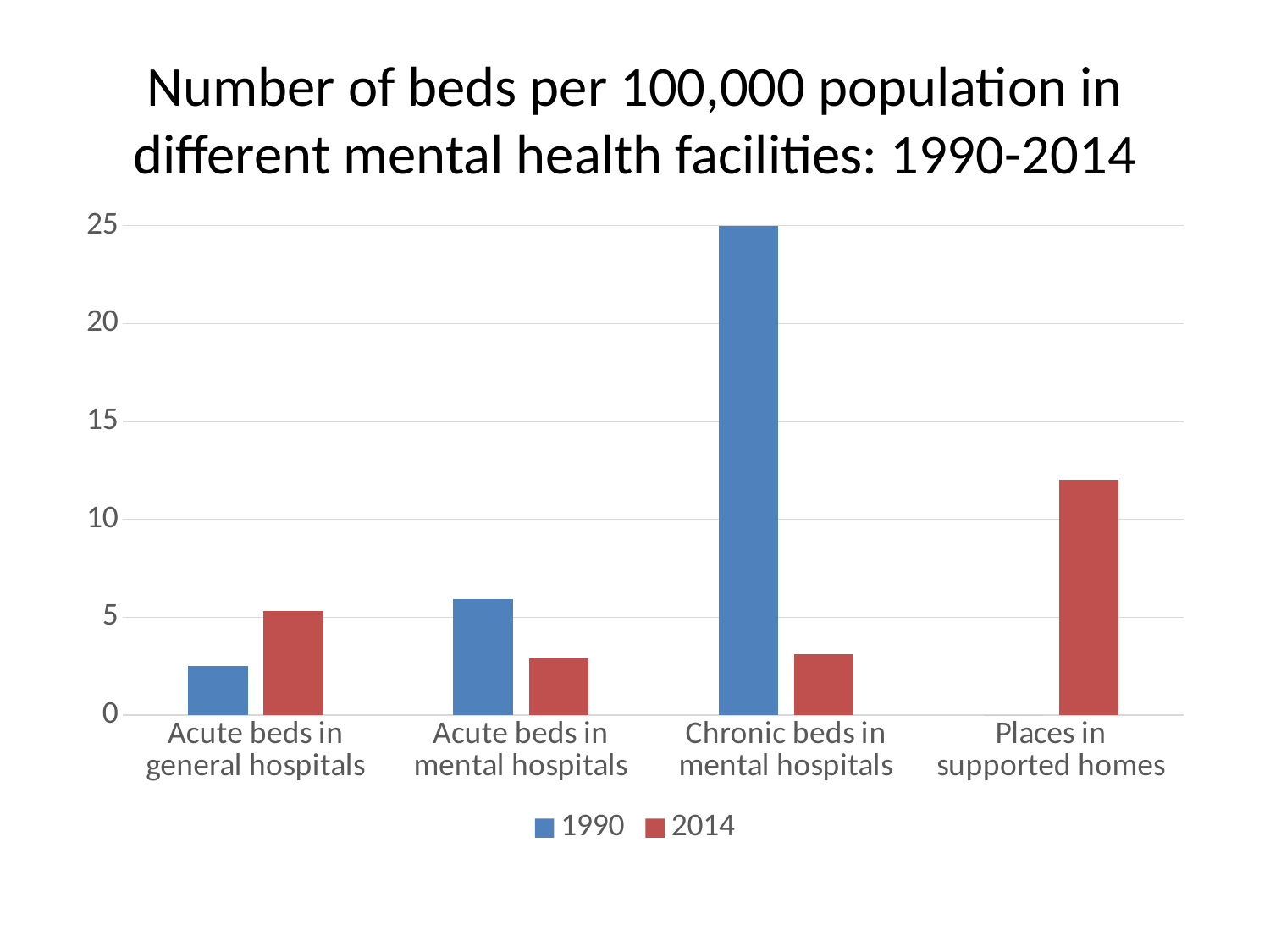

# Number of beds per 100,000 population in different mental health facilities: 1990-2014

### Chart

| Category | 1990 | 2014 |
|---|---|---|
| Acute beds in general hospitals | 2.5 | 5.3 |
| Acute beds in mental hospitals | 5.9 | 2.9 |
| Chronic beds in mental hospitals | 25.9 | 3.1 |
| Places in supported homes | 0.0 | 12.0 |